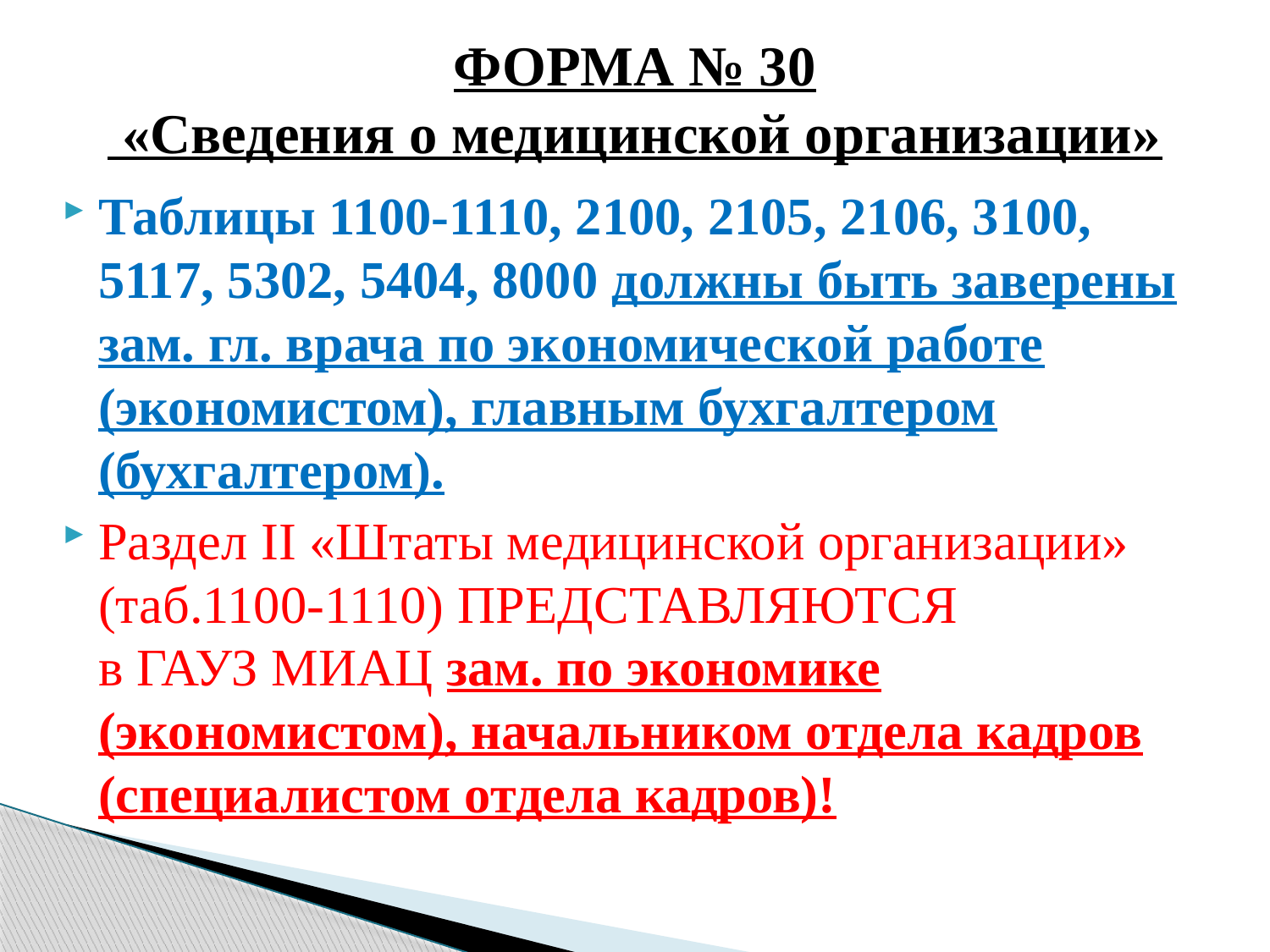

# ФОРМА № 30 «Сведения о медицинской организации»
Таблицы 1100-1110, 2100, 2105, 2106, 3100, 5117, 5302, 5404, 8000 должны быть заверены зам. гл. врача по экономической работе (экономистом), главным бухгалтером (бухгалтером).
Раздел II «Штаты медицинской организации» (таб.1100-1110) ПРЕДСТАВЛЯЮТСЯ
в ГАУЗ МИАЦ зам. по экономике (экономистом), начальником отдела кадров (специалистом отдела кадров)!